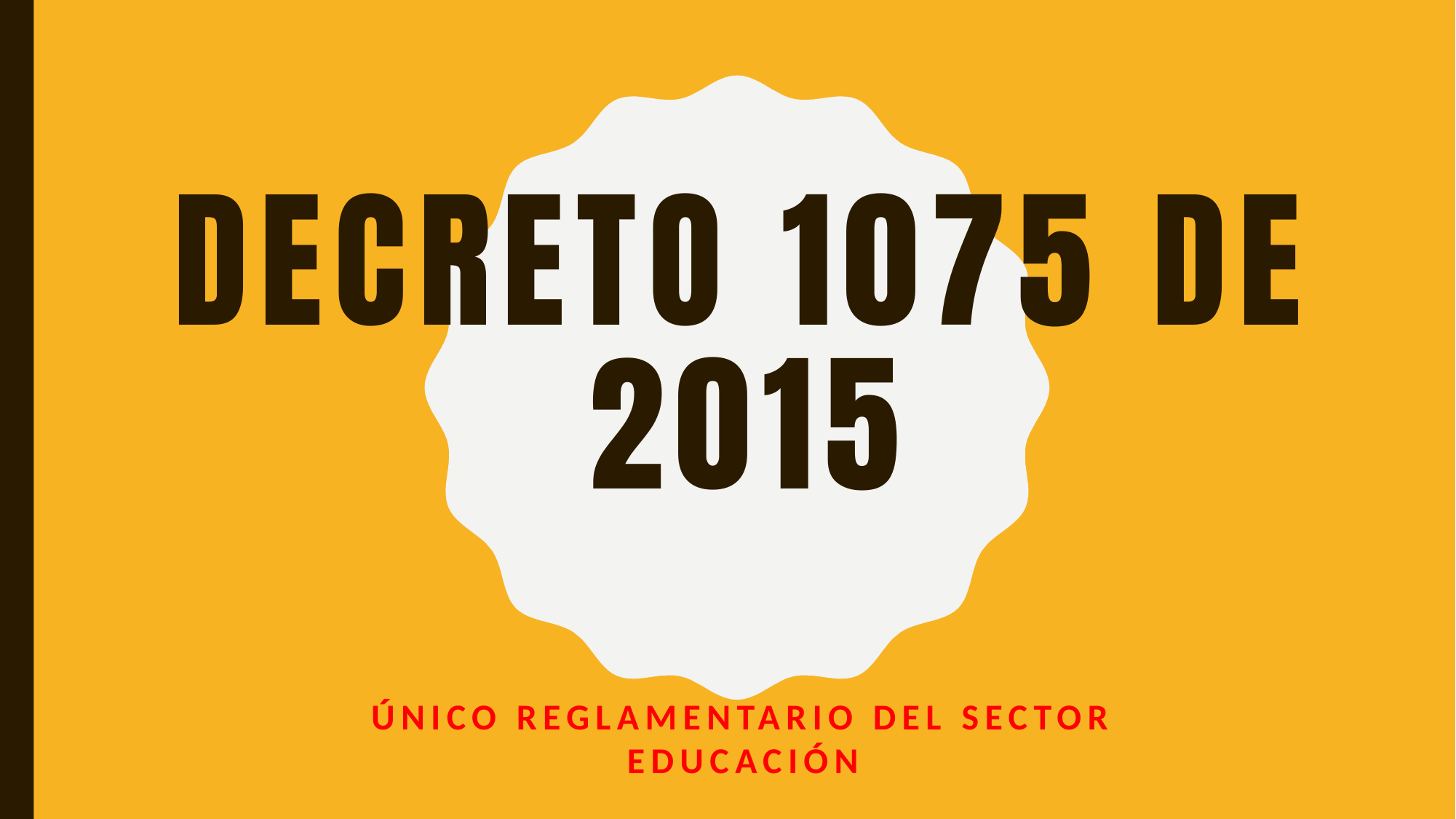

# DECRETO 1075 de 2015
Único Reglamentario del Sector Educación